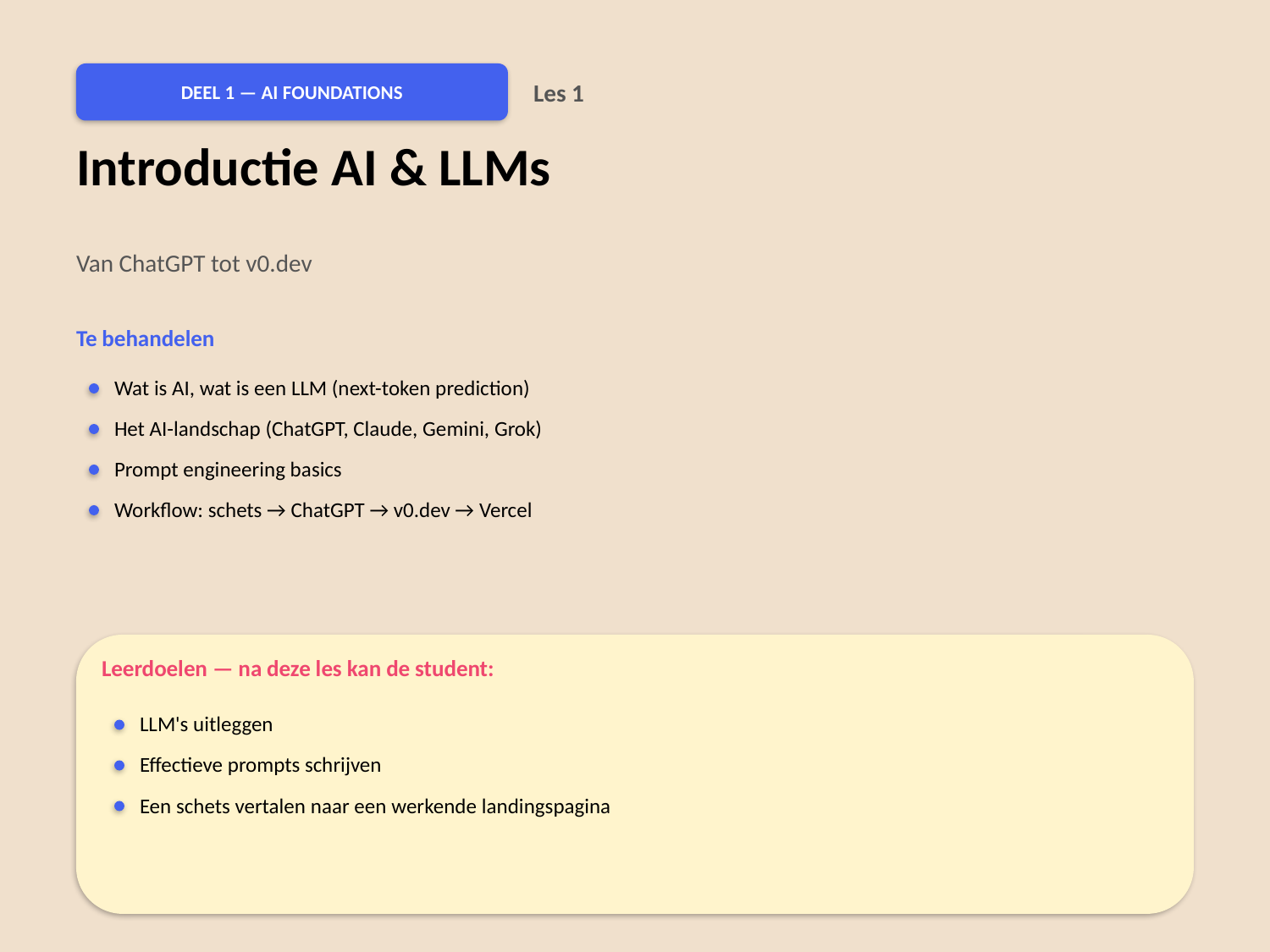

DEEL 1 — AI FOUNDATIONS
Les 1
Introductie AI & LLMs
Van ChatGPT tot v0.dev
Te behandelen
Wat is AI, wat is een LLM (next-token prediction)

Het AI-landschap (ChatGPT, Claude, Gemini, Grok)

Prompt engineering basics

Workflow: schets → ChatGPT → v0.dev → Vercel

Leerdoelen — na deze les kan de student:
LLM's uitleggen

Effectieve prompts schrijven

Een schets vertalen naar een werkende landingspagina